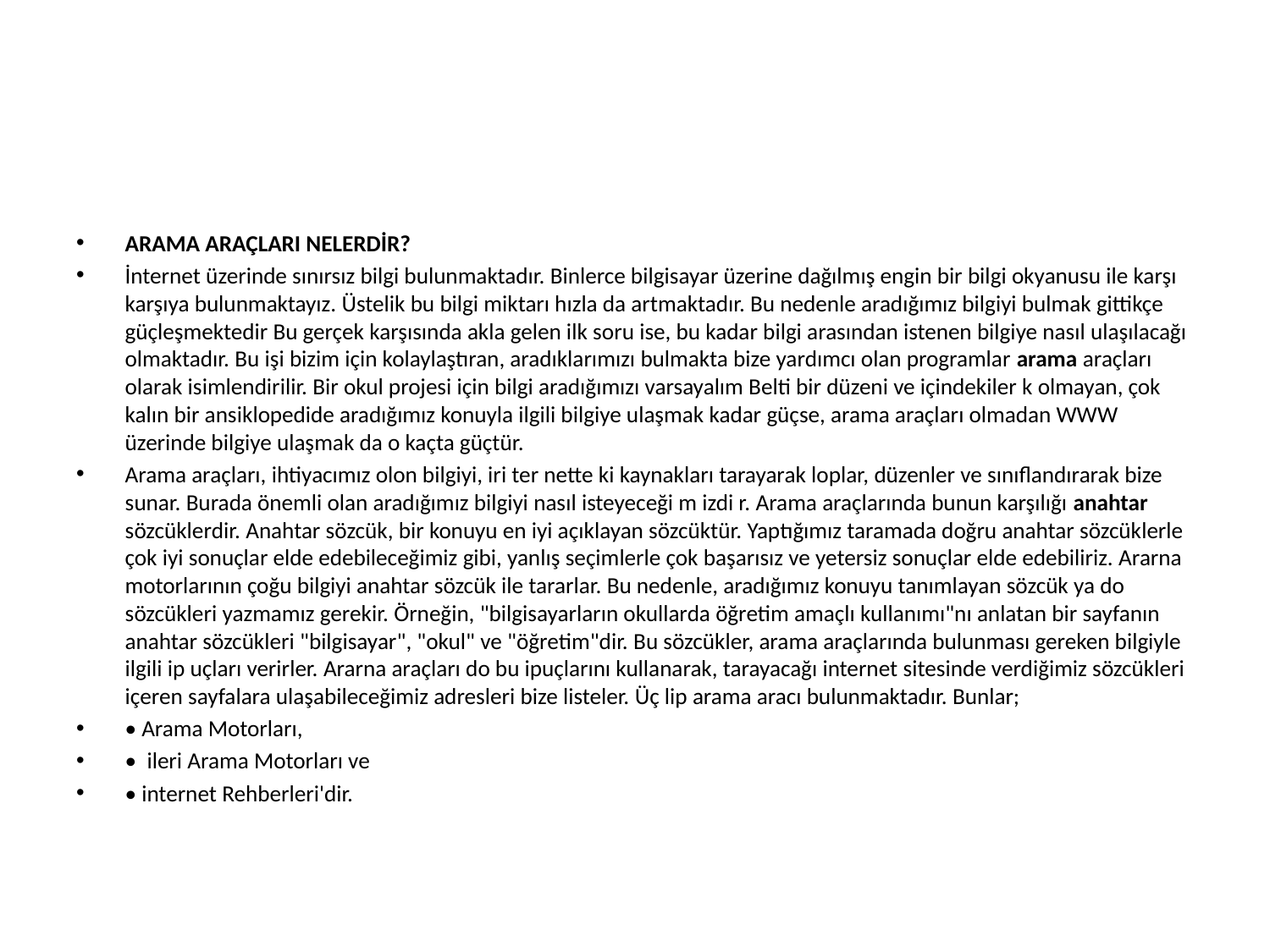

#
ARAMA ARAÇLARI NELERDİR?
İnternet üzerinde sınırsız bilgi bulunmaktadır. Binlerce bilgisayar üzerine dağılmış engin bir bilgi okyanusu ile karşı karşıya bulunmaktayız. Üstelik bu bilgi miktarı hızla da artmaktadır. Bu nedenle aradığımız bilgiyi bulmak gittikçe güçleşmektedir Bu gerçek karşısında akla gelen ilk soru ise, bu kadar bilgi arasından istenen bilgiye nasıl ulaşılacağı olmaktadır. Bu işi bizim için kolaylaştıran, aradıklarımızı bulmakta bize yardımcı olan programlar arama araçları olarak isimlendirilir. Bir okul projesi için bilgi aradığımızı varsayalım Belti bir düzeni ve içindekiler k olmayan, çok kalın bir ansiklopedide aradığımız konuyla ilgili bilgiye ulaşmak kadar güçse, arama araçları olmadan WWW üzerinde bilgiye ulaşmak da o kaçta güçtür.
Arama araçları, ihtiyacımız olon bilgiyi, iri ter nette ki kaynakları tarayarak loplar, düzenler ve sınıflandırarak bize sunar. Burada önemli olan aradığımız bilgiyi nasıl isteyeceği m izdi r. Arama araçlarında bunun karşılığı anahtar sözcüklerdir. Anahtar sözcük, bir konuyu en iyi açıklayan sözcüktür. Yaptığımız taramada doğru anahtar sözcüklerle çok iyi sonuçlar elde edebileceğimiz gibi, yanlış seçimlerle çok başarısız ve yetersiz sonuçlar elde edebiliriz. Ararna motorlarının çoğu bilgiyi anahtar sözcük ile tararlar. Bu nedenle, aradığımız konuyu tanımlayan sözcük ya do sözcükleri yazmamız gerekir. Örneğin, "bilgisayarların okullarda öğretim amaçlı kullanımı"nı anlatan bir sayfanın anahtar sözcükleri "bilgisayar", "okul" ve "öğretim"dir. Bu sözcükler, arama araçlarında bulunması gereken bilgiyle ilgili ip uçları verirler. Ararna araçları do bu ipuçlarını kullanarak, tarayacağı internet sitesinde verdiğimiz sözcükleri içeren sayfalara ulaşabileceğimiz adresleri bize listeler. Üç lip arama aracı bulunmaktadır. Bunlar;
• Arama Motorları,
•  ileri Arama Motorları ve
• internet Rehberleri'dir.